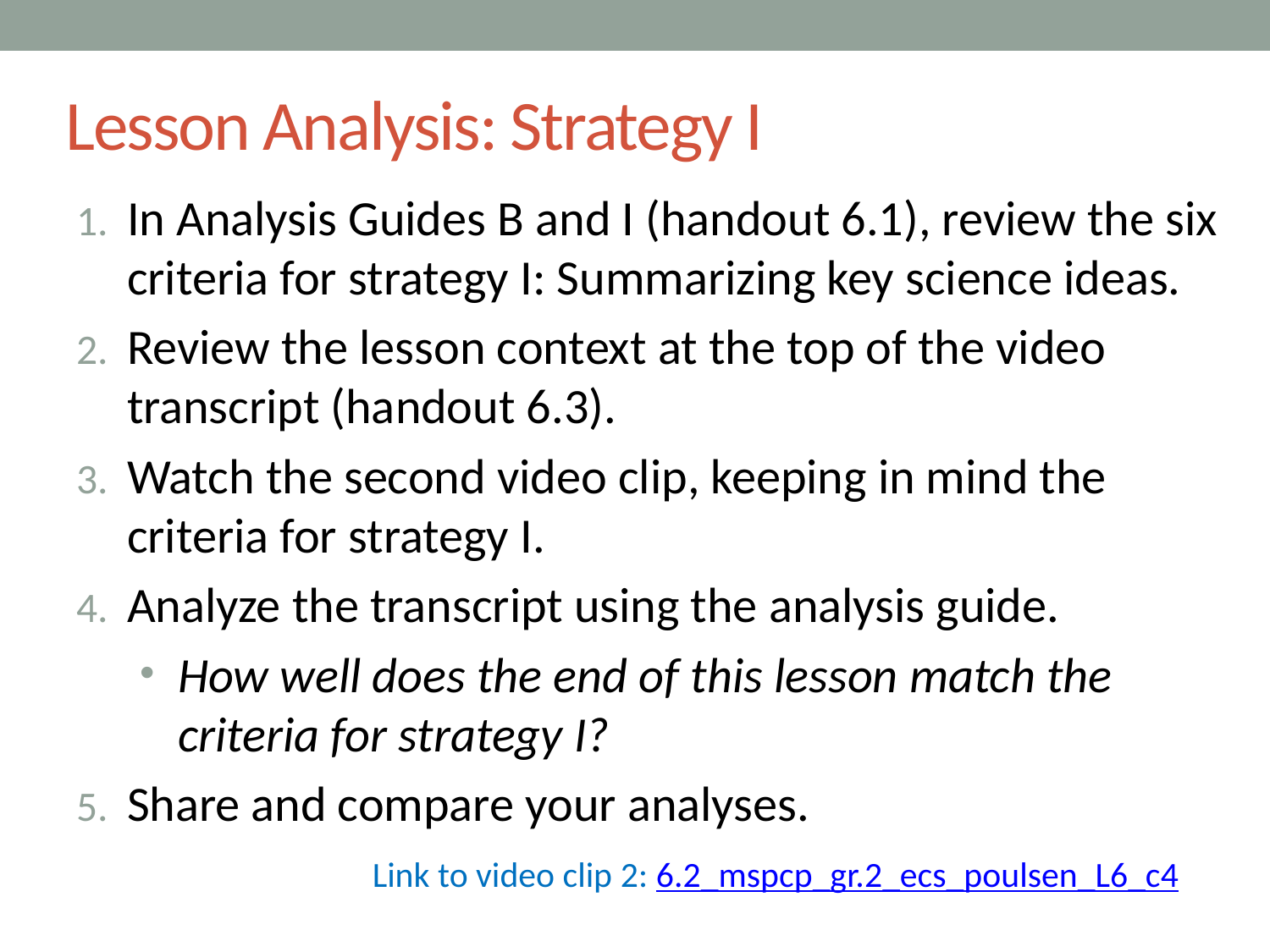

# Lesson Analysis: Strategy I
In Analysis Guides B and I (handout 6.1), review the six criteria for strategy I: Summarizing key science ideas.
Review the lesson context at the top of the video transcript (handout 6.3).
Watch the second video clip, keeping in mind the criteria for strategy I.
Analyze the transcript using the analysis guide.
How well does the end of this lesson match the criteria for strategy I?
Share and compare your analyses.

Link to video clip 2: 6.2_mspcp_gr.2_ecs_poulsen_L6_c4